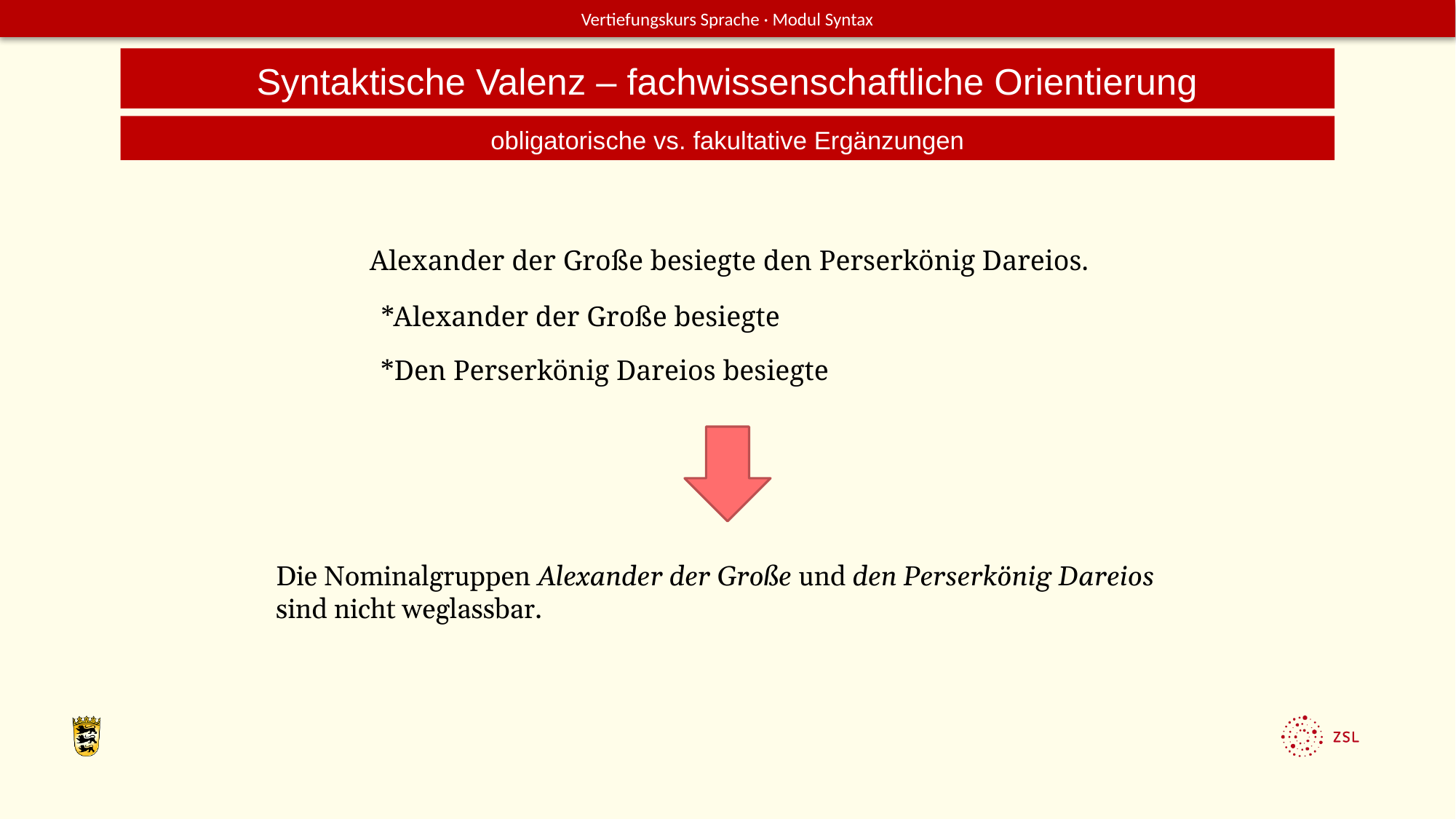

Syntaktische Valenz – fachwissenschaftliche Orientierung
obligatorische vs. fakultative Ergänzungen
Alexander der Große besiegte den Perserkönig Dareios.
*Alexander der Große besiegte
*Den Perserkönig Dareios besiegte

Die Nominalgruppen Alexander der Große und den Perserkönig Dareios sind nicht weglassbar.